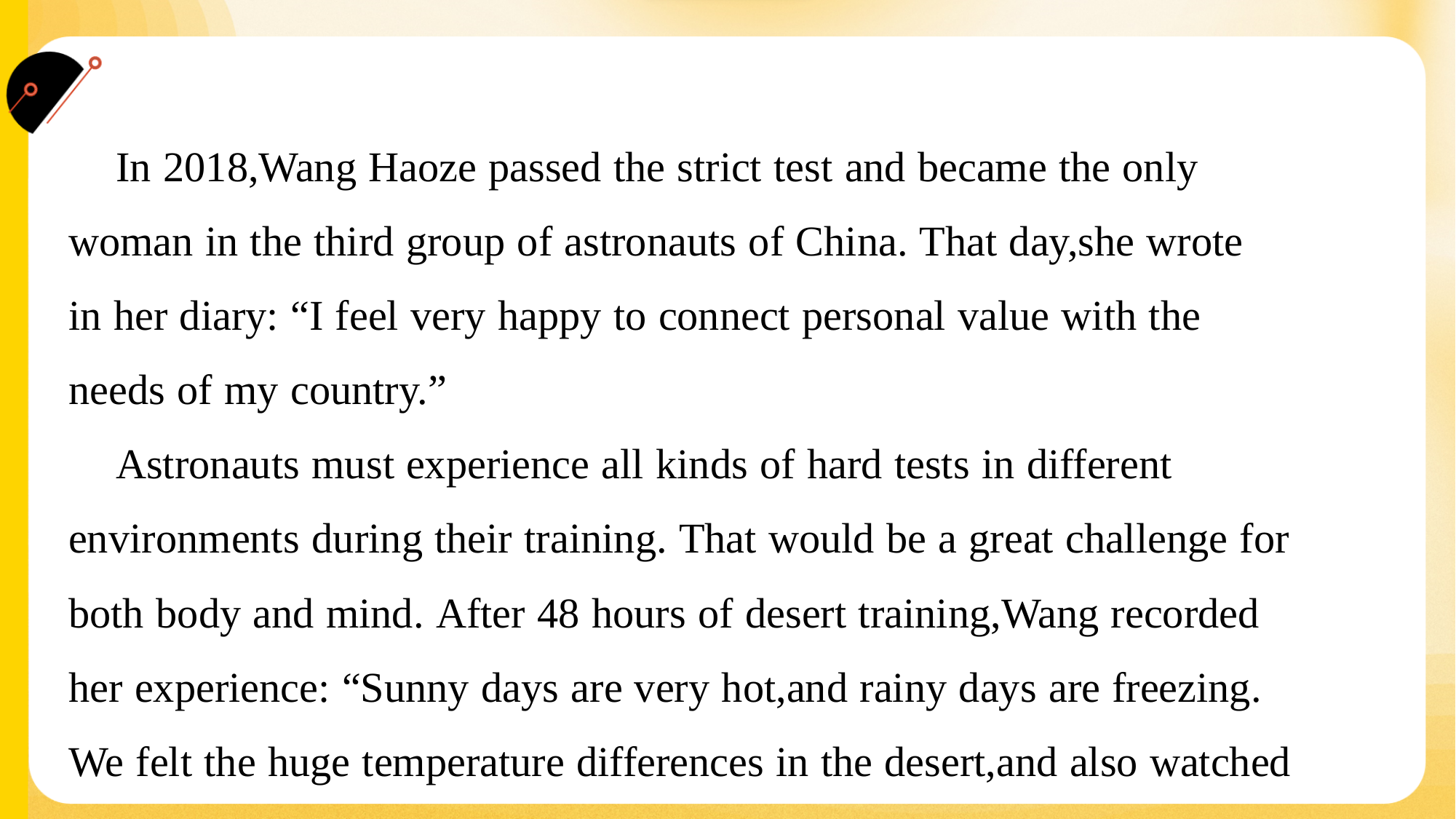

In 2018,Wang Haoze passed the strict test and became the only
woman in the third group of astronauts of China. That day,she wrote
in her diary: “I feel very happy to connect personal value with the
needs of my country.”
    Astronauts must experience all kinds of hard tests in different
environments during their training. That would be a great challenge for
both body and mind. After 48 hours of desert training,Wang recorded
her experience: “Sunny days are very hot,and rainy days are freezing.
We felt the huge temperature differences in the desert,and also watched